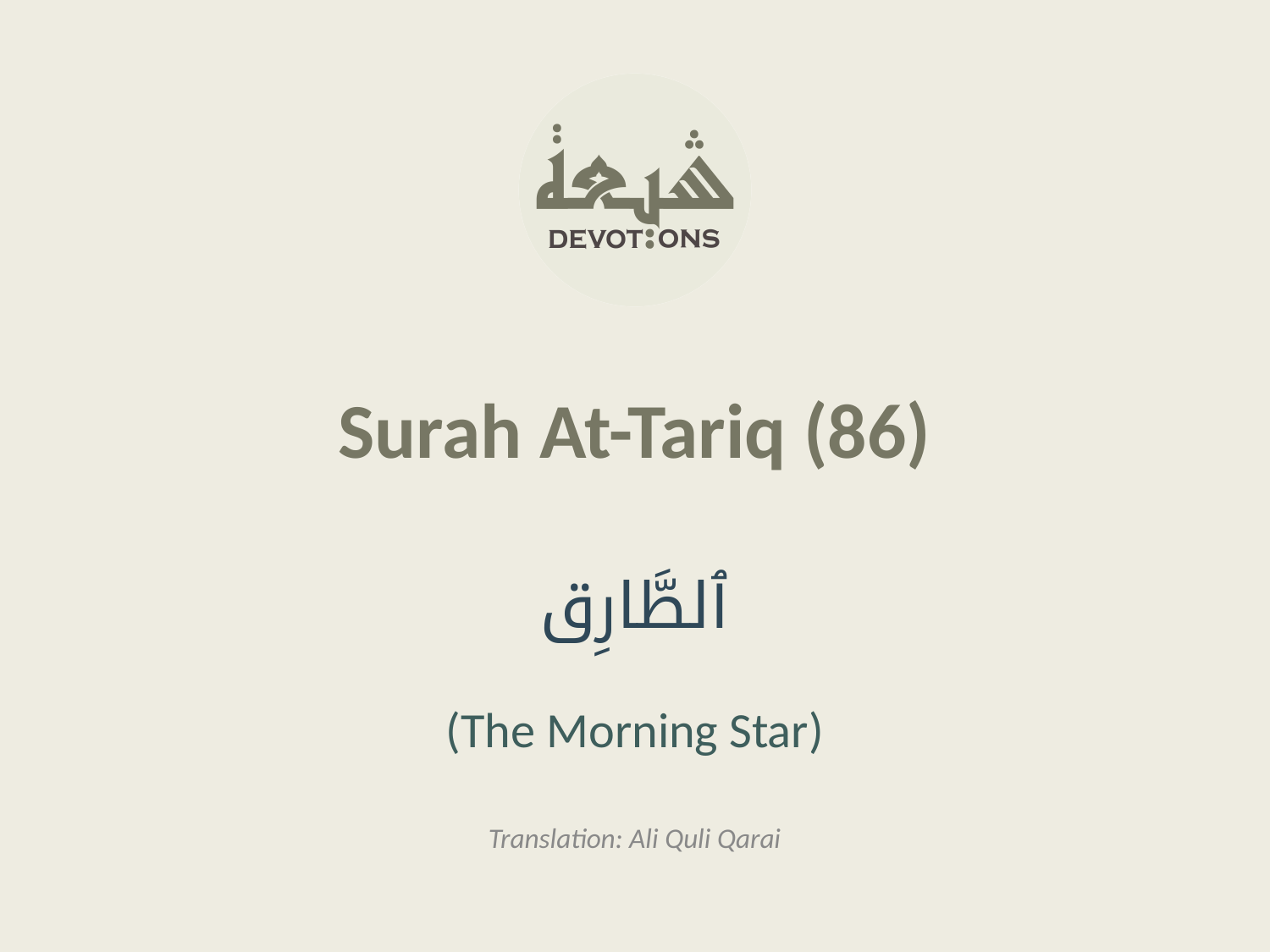

Surah At-Tariq (86)
ٱلطَّارِق
(The Morning Star)
Translation: Ali Quli Qarai